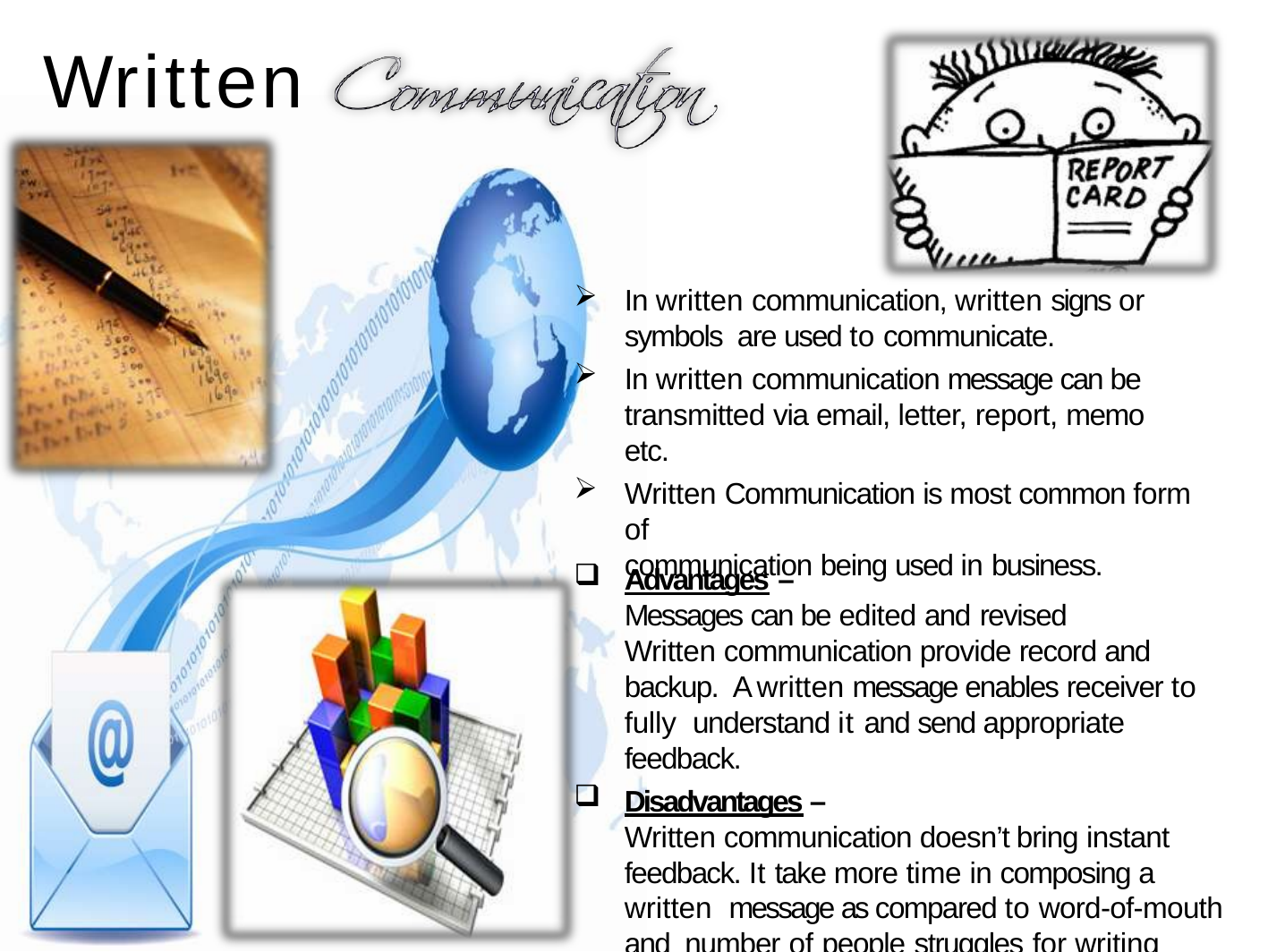

# Written

In written communication, written signs or symbols  are used to communicate.
In written communication message can be  transmitted via email, letter, report, memo etc.
Written Communication is most common form of
communication being used in business.
Advantages –
Messages can be edited and revised
Written communication provide record and backup.  A written message enables receiver to fully  understand it and send appropriate feedback.
Disadvantages –
Written communication doesn’t bring instant  feedback. It take more time in composing a written  message as compared to word-of-mouth and  number of people struggles for writing ability. 8